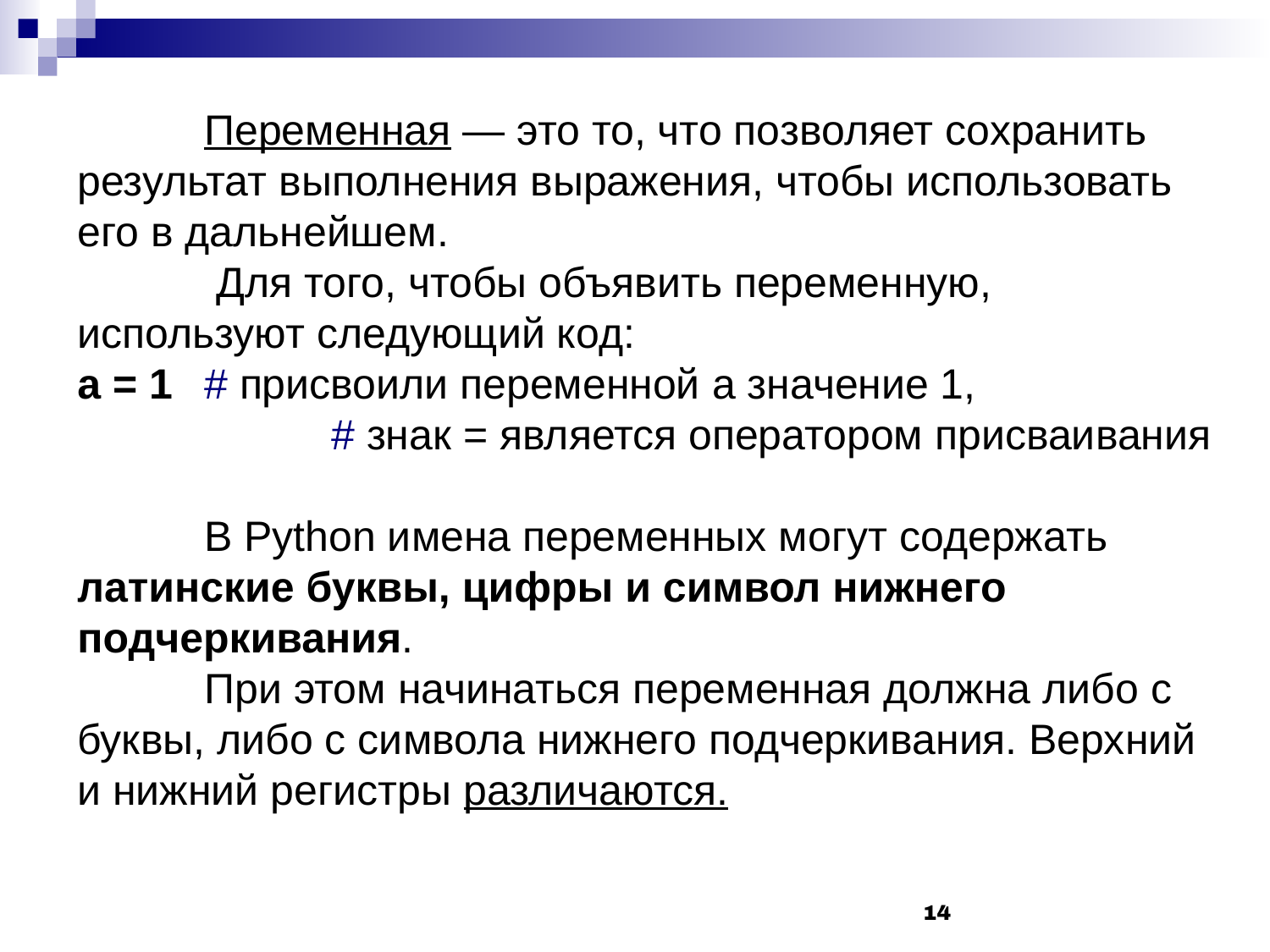

Переменная — это то, что позволяет сохранить результат выполнения выражения, чтобы использовать его в дальнейшем.
	 Для того, чтобы объявить переменную, используют следующий код:
a = 1	# присвоили переменной a значение 1,
		# знак = является оператором присваивания

	В Python имена переменных могут содержать латинские буквы, цифры и символ нижнего подчеркивания.
	При этом начинаться переменная должна либо с буквы, либо с символа нижнего подчеркивания. Верхний и нижний регистры различаются.
14